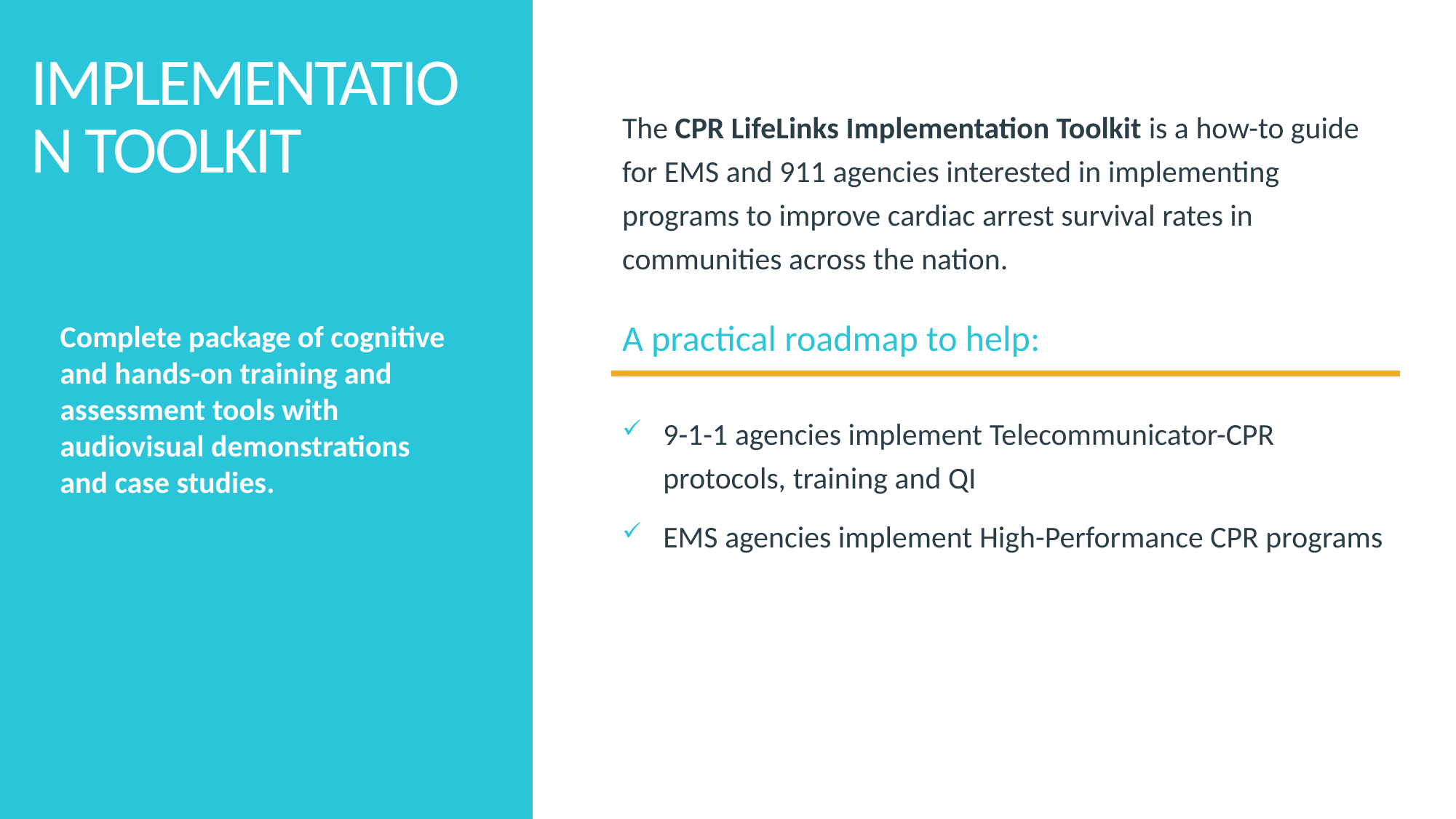

IMPLEMENTATION TOOLKIT
The CPR LifeLinks Implementation Toolkit is a how-to guide for EMS and 911 agencies interested in implementing programs to improve cardiac arrest survival rates in communities across the nation.
A practical roadmap to help:
Complete package of cognitive and hands-on training and assessment tools with audiovisual demonstrations and case studies.
9-1-1 agencies implement Telecommunicator-CPR protocols, training and QI
EMS agencies implement High-Performance CPR programs